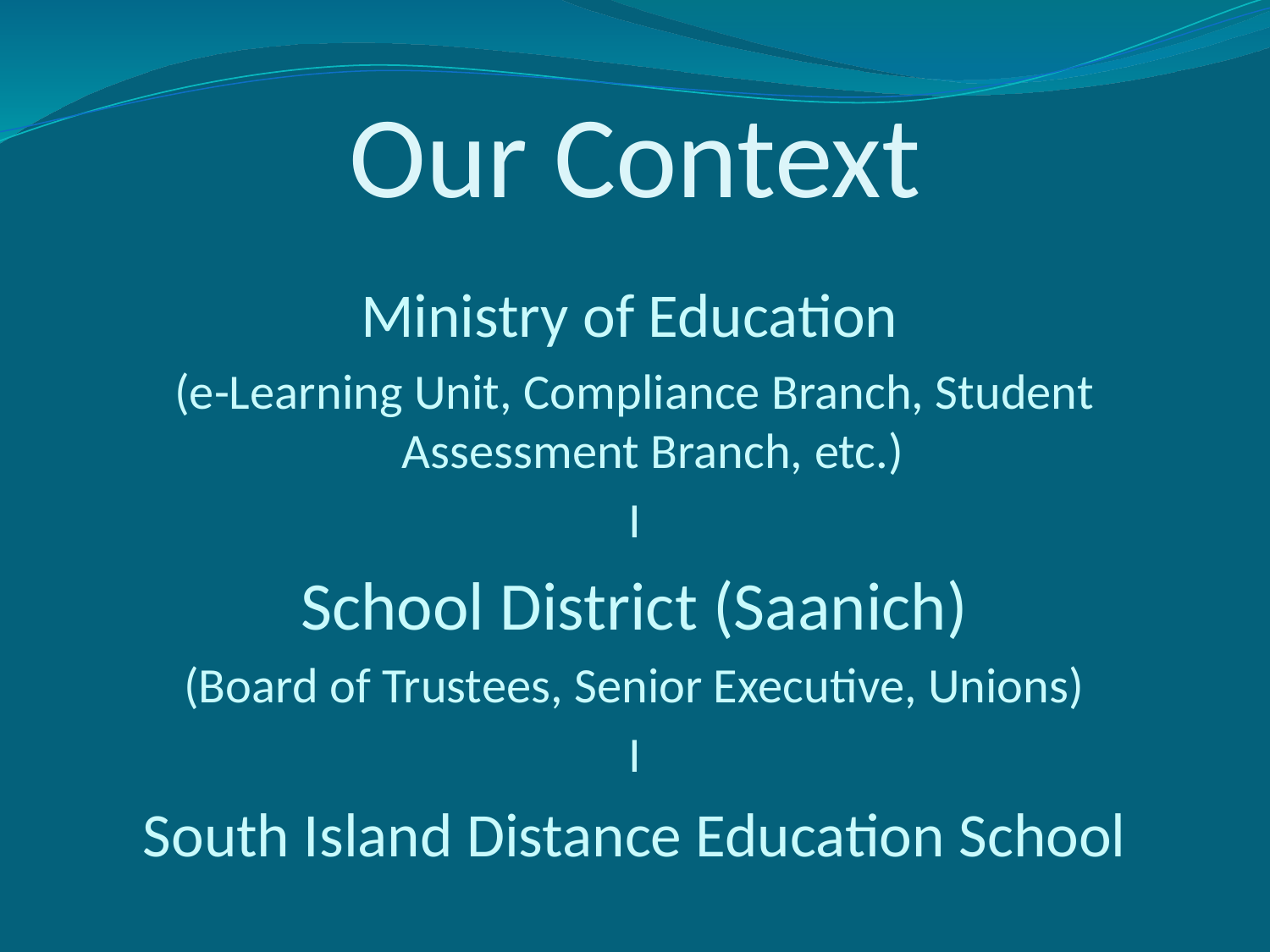

# Our Context
Ministry of Education
(e-Learning Unit, Compliance Branch, Student Assessment Branch, etc.)
I
School District (Saanich)
(Board of Trustees, Senior Executive, Unions)
I
South Island Distance Education School